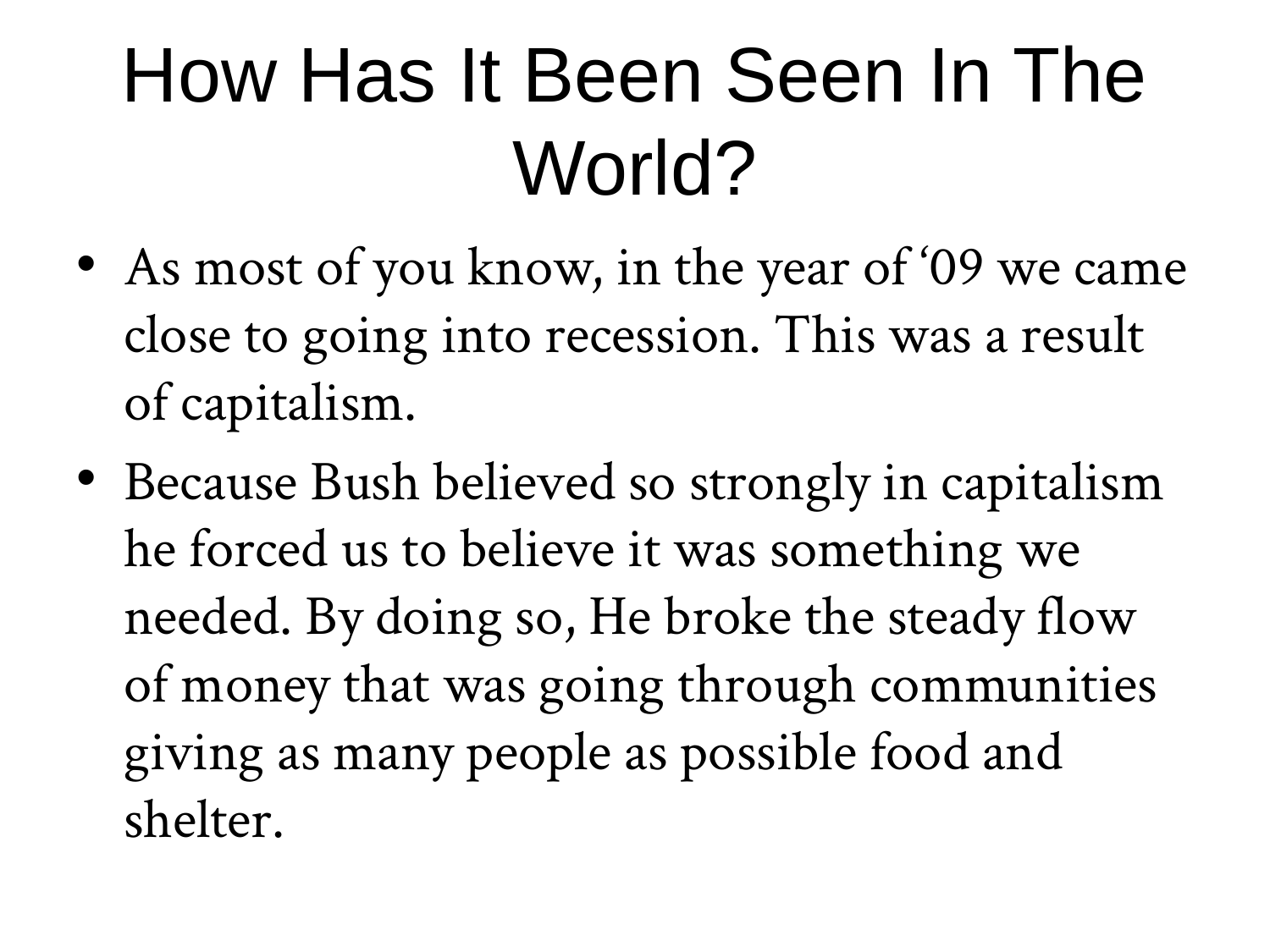

# How Has It Been Seen In The World?
As most of you know, in the year of ‘09 we came close to going into recession. This was a result of capitalism.
Because Bush believed so strongly in capitalism he forced us to believe it was something we needed. By doing so, He broke the steady flow of money that was going through communities giving as many people as possible food and shelter.